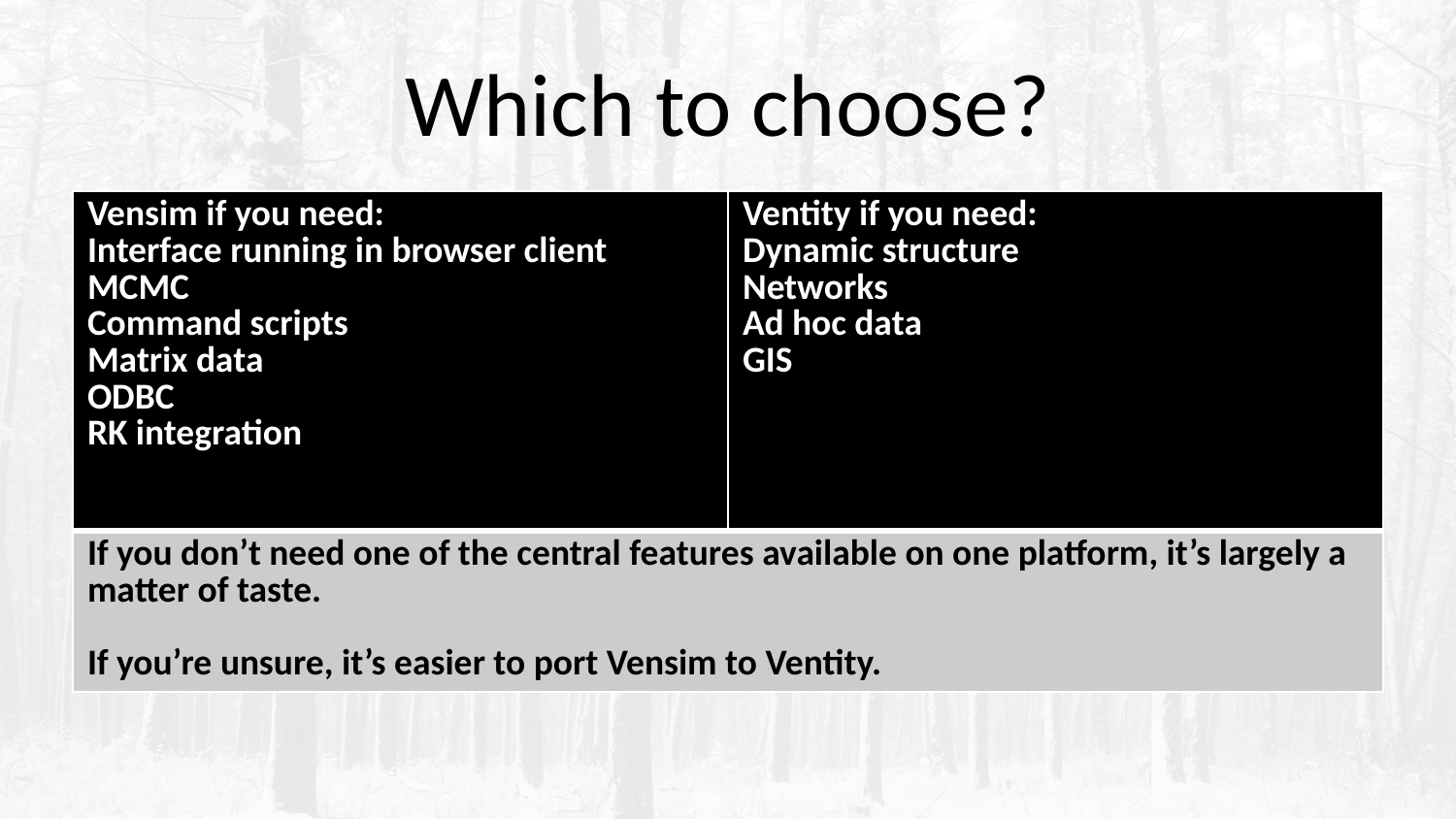

# Which to choose?
| Vensim if you need: Interface running in browser client MCMC Command scripts Matrix data ODBC RK integration | Ventity if you need: Dynamic structure Networks Ad hoc data GIS |
| --- | --- |
| If you don’t need one of the central features available on one platform, it’s largely a matter of taste. If you’re unsure, it’s easier to port Vensim to Ventity. |  |